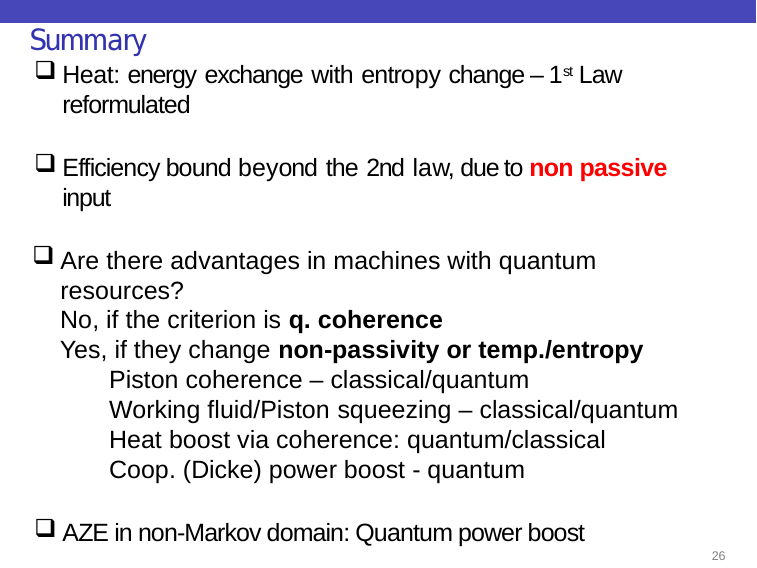

# Summary
Heat: energy exchange with entropy change – 1st Law reformulated

Efficiency bound beyond the 2nd law, due to non passive input

Are there advantages in machines with quantum resources?
    No, if the criterion is q. coherence
    Yes, if they change non-passivity or temp./entropy
           Piston coherence – classical/quantum
           Working fluid/Piston squeezing – classical/quantum
           Heat boost via coherence: quantum/classical
           Coop. (Dicke) power boost - quantum

AZE in non-Markov domain: Quantum power boost

26